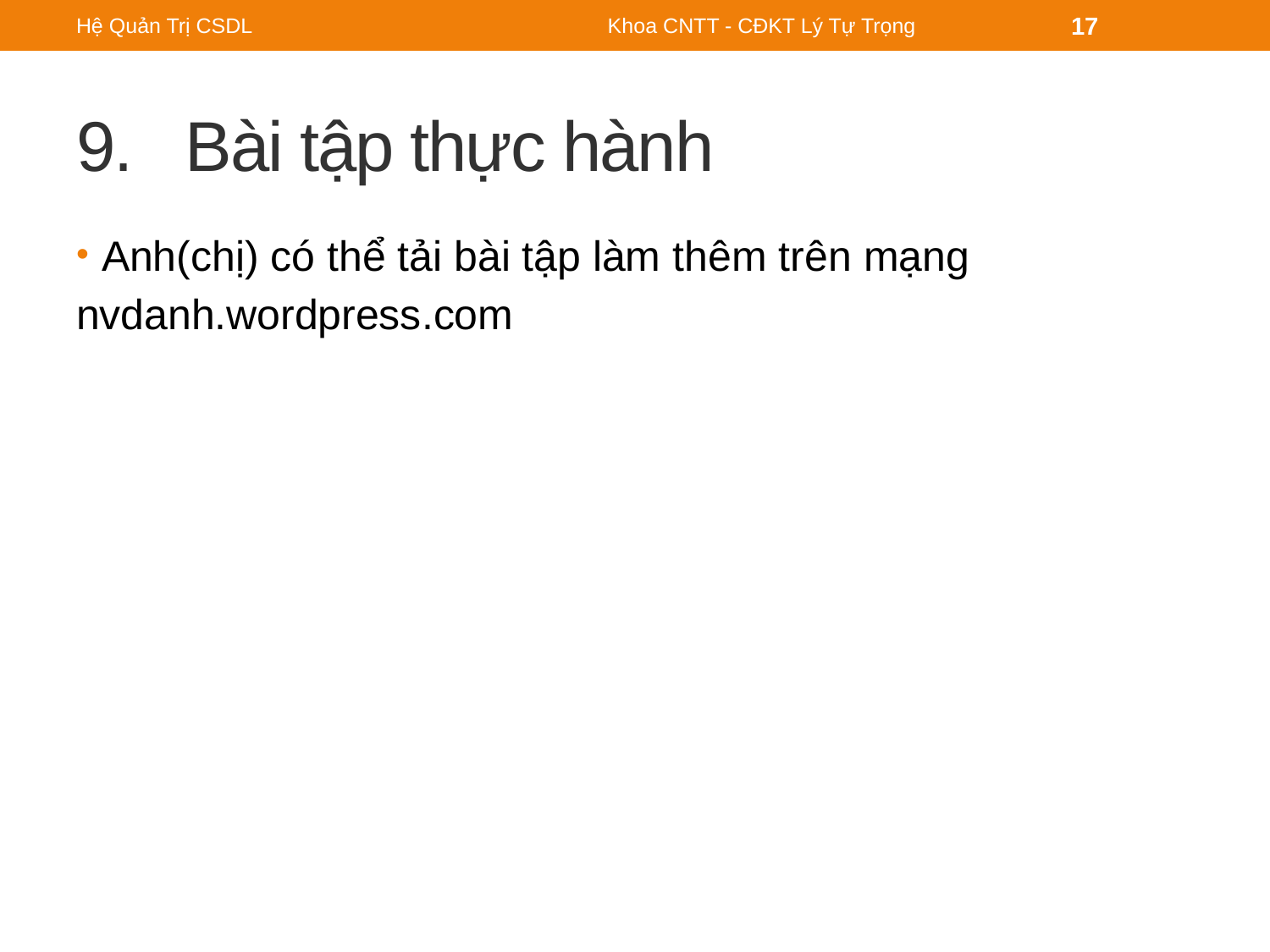

Hệ Quản Trị CSDL
Khoa CNTT - CĐKT Lý Tự Trọng
17
# 9.   Bài tập thực hành
Anh(chị) có thể tải bài tập làm thêm trên mạng
nvdanh.wordpress.com